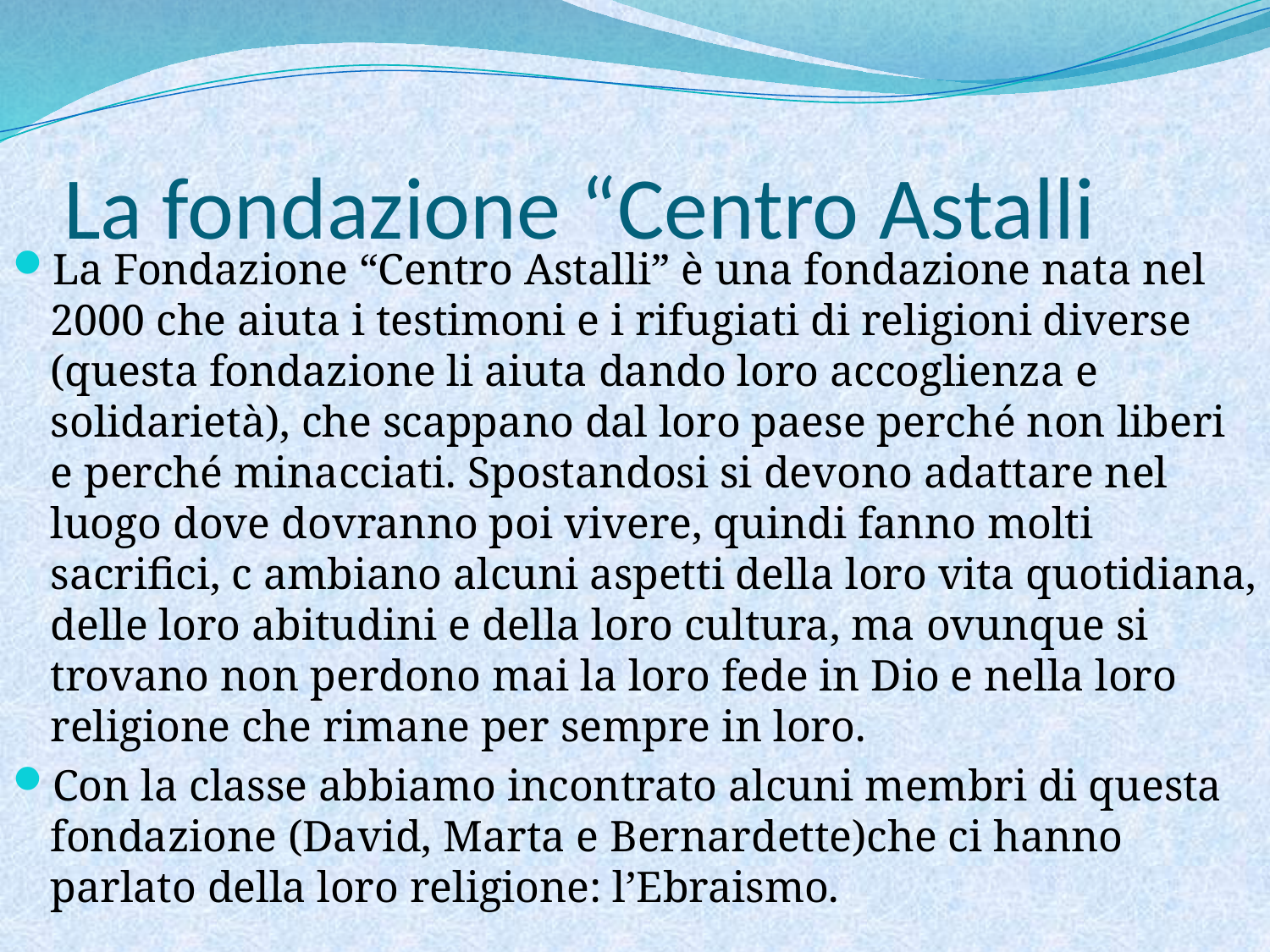

# La fondazione “Centro Astalli
La Fondazione “Centro Astalli” è una fondazione nata nel 2000 che aiuta i testimoni e i rifugiati di religioni diverse (questa fondazione li aiuta dando loro accoglienza e solidarietà), che scappano dal loro paese perché non liberi e perché minacciati. Spostandosi si devono adattare nel luogo dove dovranno poi vivere, quindi fanno molti sacrifici, c ambiano alcuni aspetti della loro vita quotidiana, delle loro abitudini e della loro cultura, ma ovunque si trovano non perdono mai la loro fede in Dio e nella loro religione che rimane per sempre in loro.
Con la classe abbiamo incontrato alcuni membri di questa fondazione (David, Marta e Bernardette)che ci hanno parlato della loro religione: l’Ebraismo.